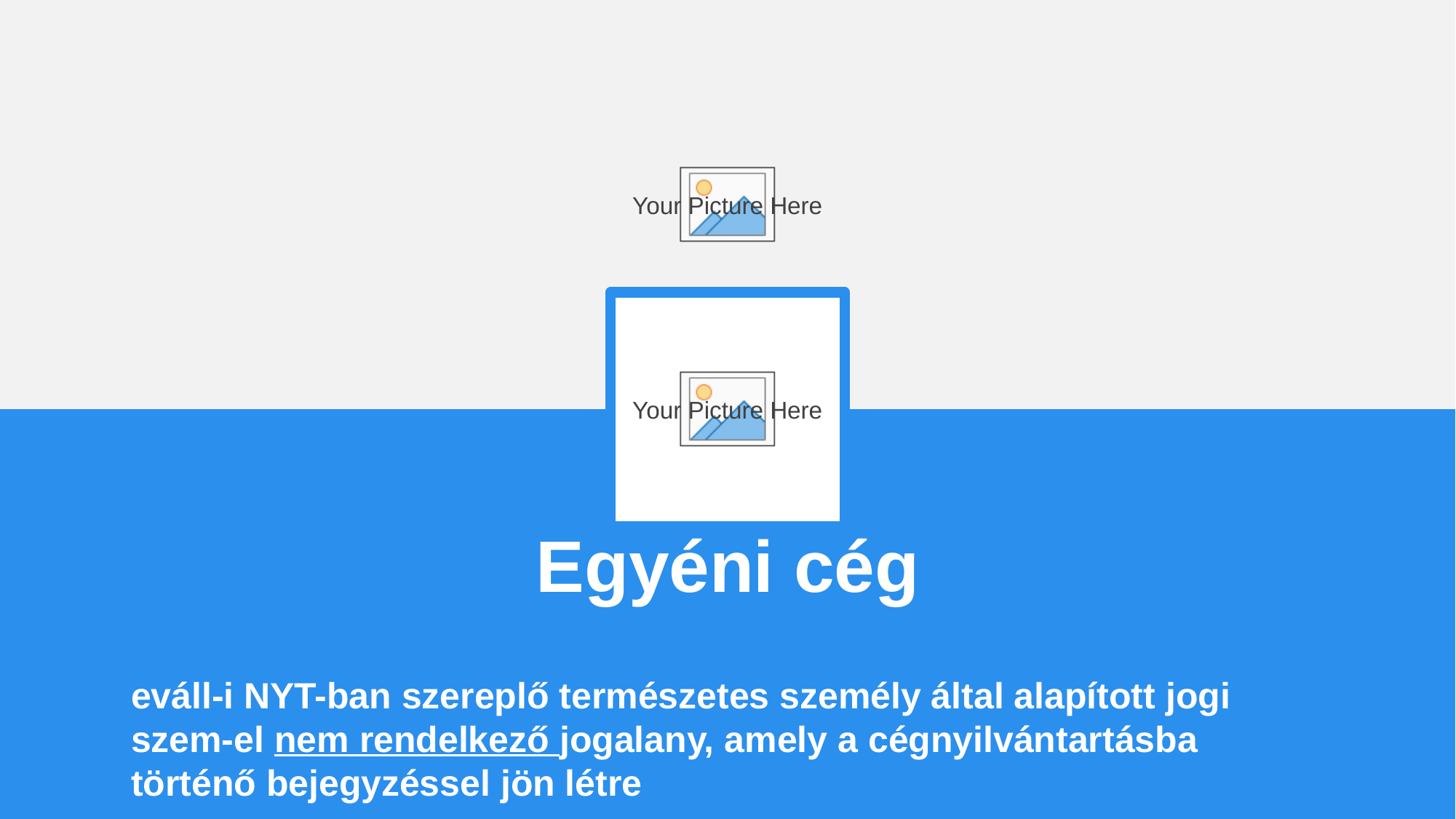

Egyéni cég
eváll-i NYT-ban szereplő természetes személy által alapított jogi
szem-el nem rendelkező jogalany, amely a cégnyilvántartásba
történő bejegyzéssel jön létre